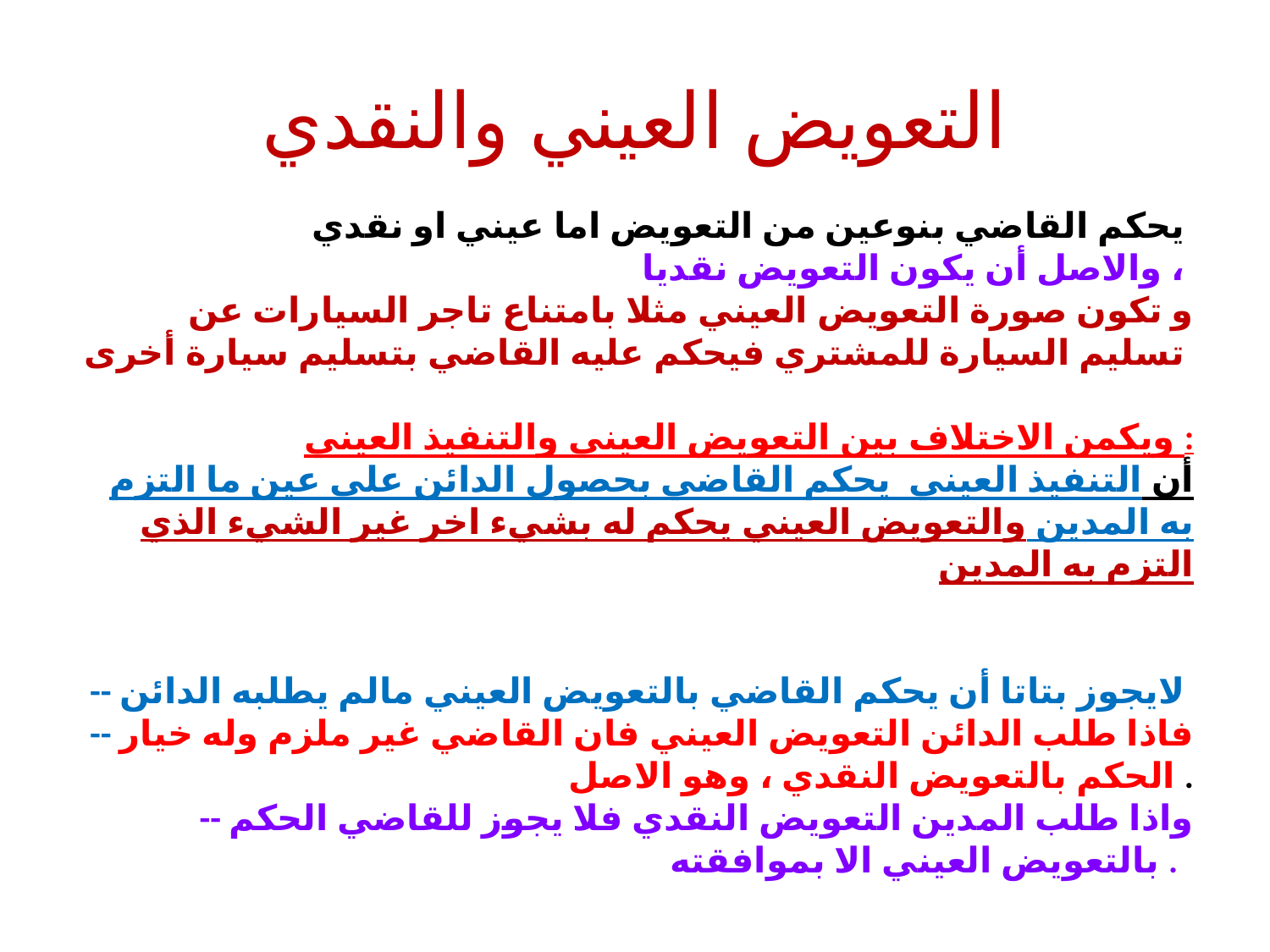

# التعويض العيني والنقدي
يحكم القاضي بنوعين من التعويض اما عيني او نقدي
والاصل أن يكون التعويض نقديا ،
و تكون صورة التعويض العيني مثلا بامتناع تاجر السيارات عن تسليم السيارة للمشتري فيحكم عليه القاضي بتسليم سيارة أخرى

ويكمن الاختلاف بين التعويض العيني والتنفيذ العيني :
أن التنفيذ العيني  يحكم القاضي بحصول الدائن على عين ما التزم به المدين والتعويض العيني يحكم له بشيء اخر غير الشيء الذي التزم به المدين

-- لايجوز بتاتا أن يحكم القاضي بالتعويض العيني مالم يطلبه الدائن
-- فاذا طلب الدائن التعويض العيني فان القاضي غير ملزم وله خيار الحكم بالتعويض النقدي ، وهو الاصل .
-- واذا طلب المدين التعويض النقدي فلا يجوز للقاضي الحكم بالتعويض العيني الا بموافقته .